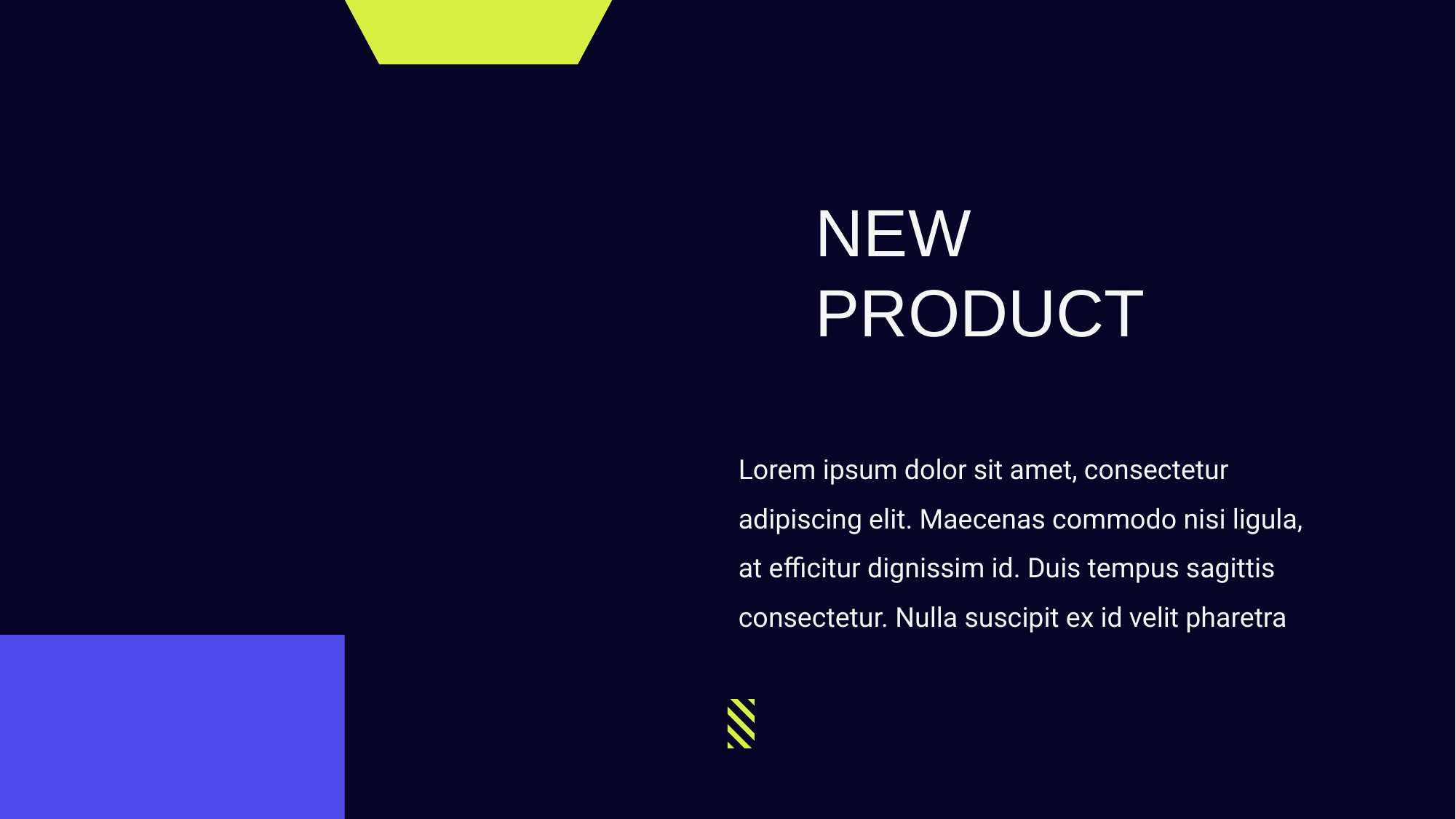

NEW
PRODUCT
Lorem ipsum dolor sit amet, consectetur adipiscing elit. Maecenas commodo nisi ligula, at efficitur dignissim id. Duis tempus sagittis consectetur. Nulla suscipit ex id velit pharetra